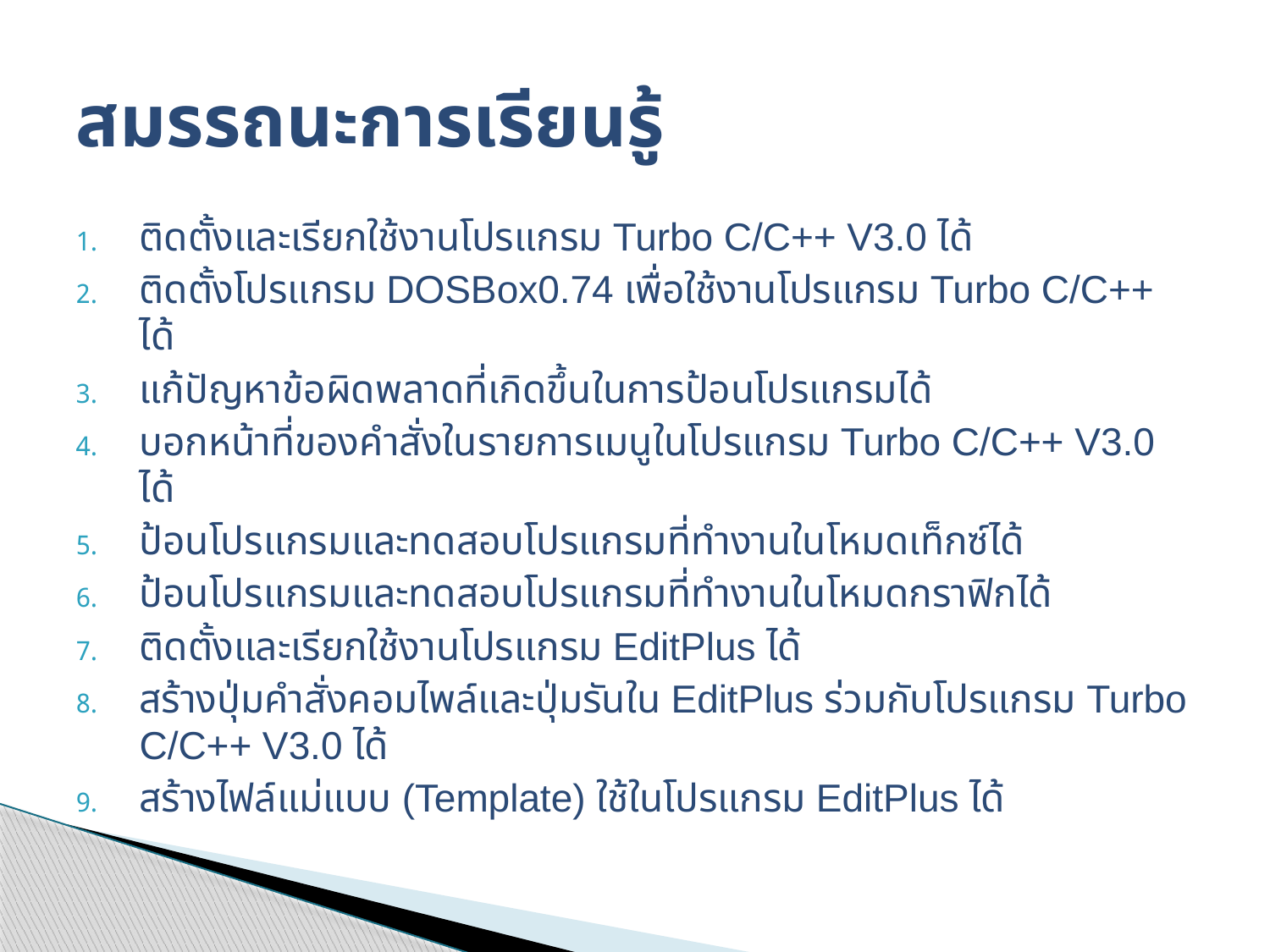

# สมรรถนะการเรียนรู้
ติดตั้งและเรียกใช้งานโปรแกรม Turbo C/C++ V3.0 ได้
ติดตั้งโปรแกรม DOSBox0.74 เพื่อใช้งานโปรแกรม Turbo C/C++ ได้
แก้ปัญหาข้อผิดพลาดที่เกิดขึ้นในการป้อนโปรแกรมได้
บอกหน้าที่ของคำสั่งในรายการเมนูในโปรแกรม Turbo C/C++ V3.0  ได้
ป้อนโปรแกรมและทดสอบโปรแกรมที่ทำงานในโหมดเท็กซ์ได้
ป้อนโปรแกรมและทดสอบโปรแกรมที่ทำงานในโหมดกราฟิกได้
ติดตั้งและเรียกใช้งานโปรแกรม EditPlus ได้
สร้างปุ่มคำสั่งคอมไพล์และปุ่มรันใน EditPlus ร่วมกับโปรแกรม Turbo C/C++ V3.0 ได้
สร้างไฟล์แม่แบบ (Template) ใช้ในโปรแกรม EditPlus ได้